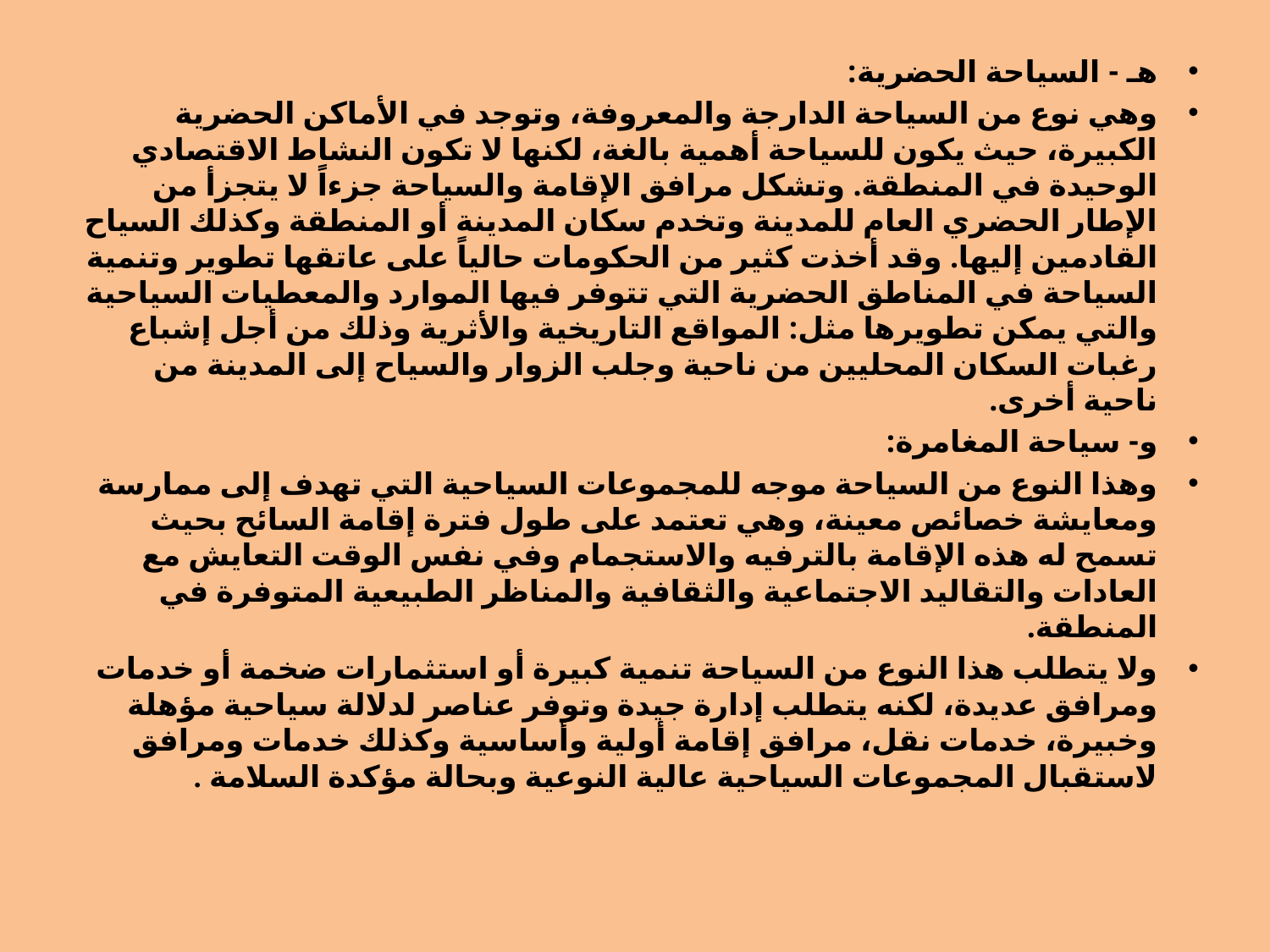

هـ - السياحة الحضرية:
	وهي نوع من السياحة الدارجة والمعروفة، وتوجد في الأماكن الحضرية الكبيرة، حيث يكون للسياحة أهمية بالغة، لكنها لا تكون النشاط الاقتصادي الوحيدة في المنطقة. وتشكل مرافق الإقامة والسياحة جزءاً لا يتجزأ من الإطار الحضري العام للمدينة وتخدم سكان المدينة أو المنطقة وكذلك السياح القادمين إليها. وقد أخذت كثير من الحكومات حالياً على عاتقها تطوير وتنمية السياحة في المناطق الحضرية التي تتوفر فيها الموارد والمعطيات السياحية والتي يمكن تطويرها مثل: المواقع التاريخية والأثرية وذلك من أجل إشباع رغبات السكان المحليين من ناحية وجلب الزوار والسياح إلى المدينة من ناحية أخرى.
و- سياحة المغامرة:
	وهذا النوع من السياحة موجه للمجموعات السياحية التي تهدف إلى ممارسة ومعايشة خصائص معينة، وهي تعتمد على طول فترة إقامة السائح بحيث تسمح له هذه الإقامة بالترفيه والاستجمام وفي نفس الوقت التعايش مع العادات والتقاليد الاجتماعية والثقافية والمناظر الطبيعية المتوفرة في المنطقة.
	ولا يتطلب هذا النوع من السياحة تنمية كبيرة أو استثمارات ضخمة أو خدمات ومرافق عديدة، لكنه يتطلب إدارة جيدة وتوفر عناصر لدلالة سياحية مؤهلة وخبيرة، خدمات نقل، مرافق إقامة أولية وأساسية وكذلك خدمات ومرافق لاستقبال المجموعات السياحية عالية النوعية وبحالة مؤكدة السلامة .